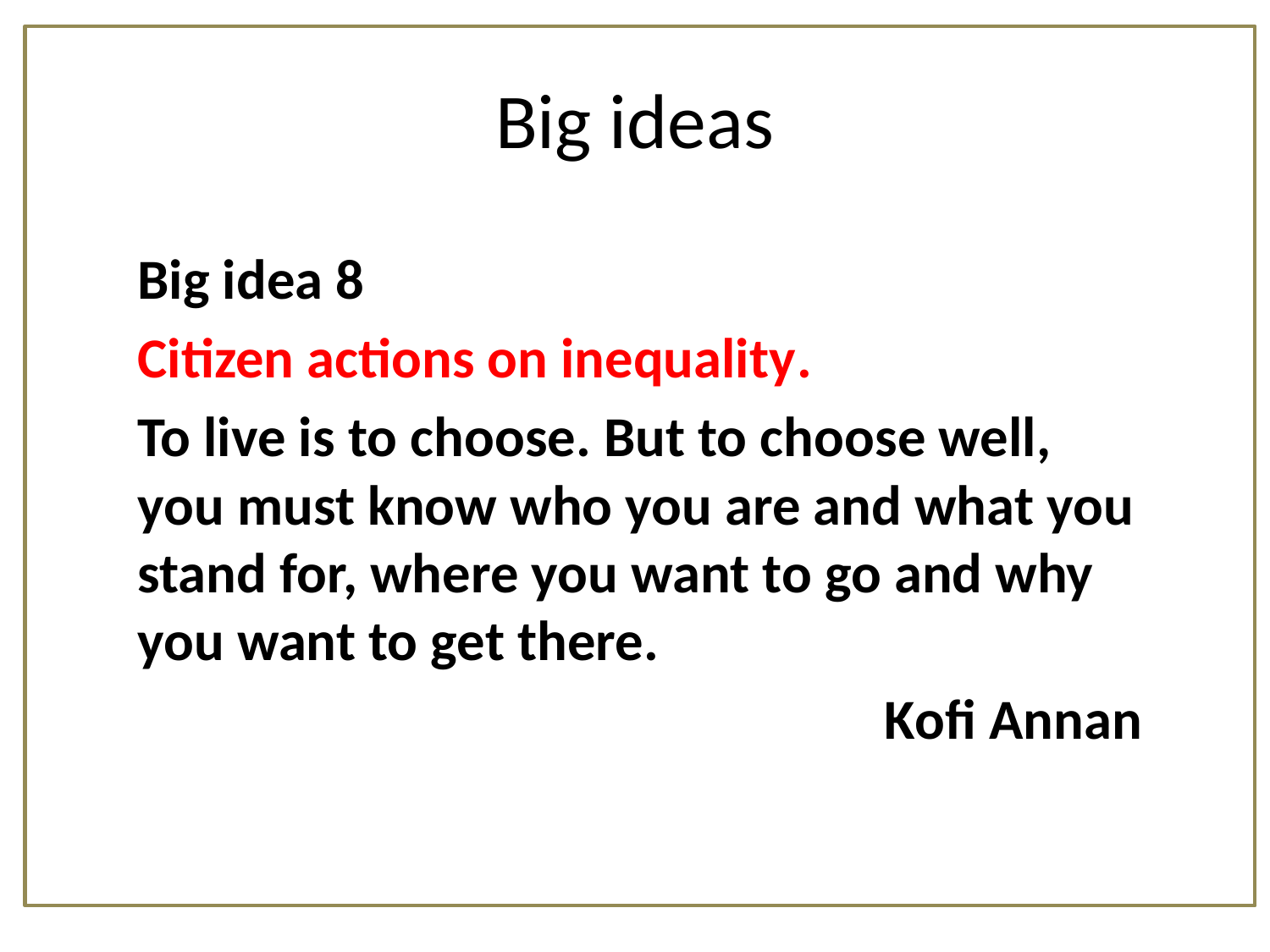

Migration takes place internally and internationally. In our time, the biggest international migration flows are from rich to other rich countries, and from poorer to other poorer countries (North-North; South-South). Much migration is short-term; migrants return to their country of origin. An estimated 258 million people live in a country they weren’t born in; this is approx. 3.6% World’s inhabitants (U.N. 2017). “In Europe, the size of the total population would have declined during the period 2000-2015 in the absence of migration.”(UN 2017).

# Big ideas
Big idea 8
Citizen actions on inequality.
To live is to choose. But to choose well, you must know who you are and what you stand for, where you want to go and why you want to get there.
Kofi Annan